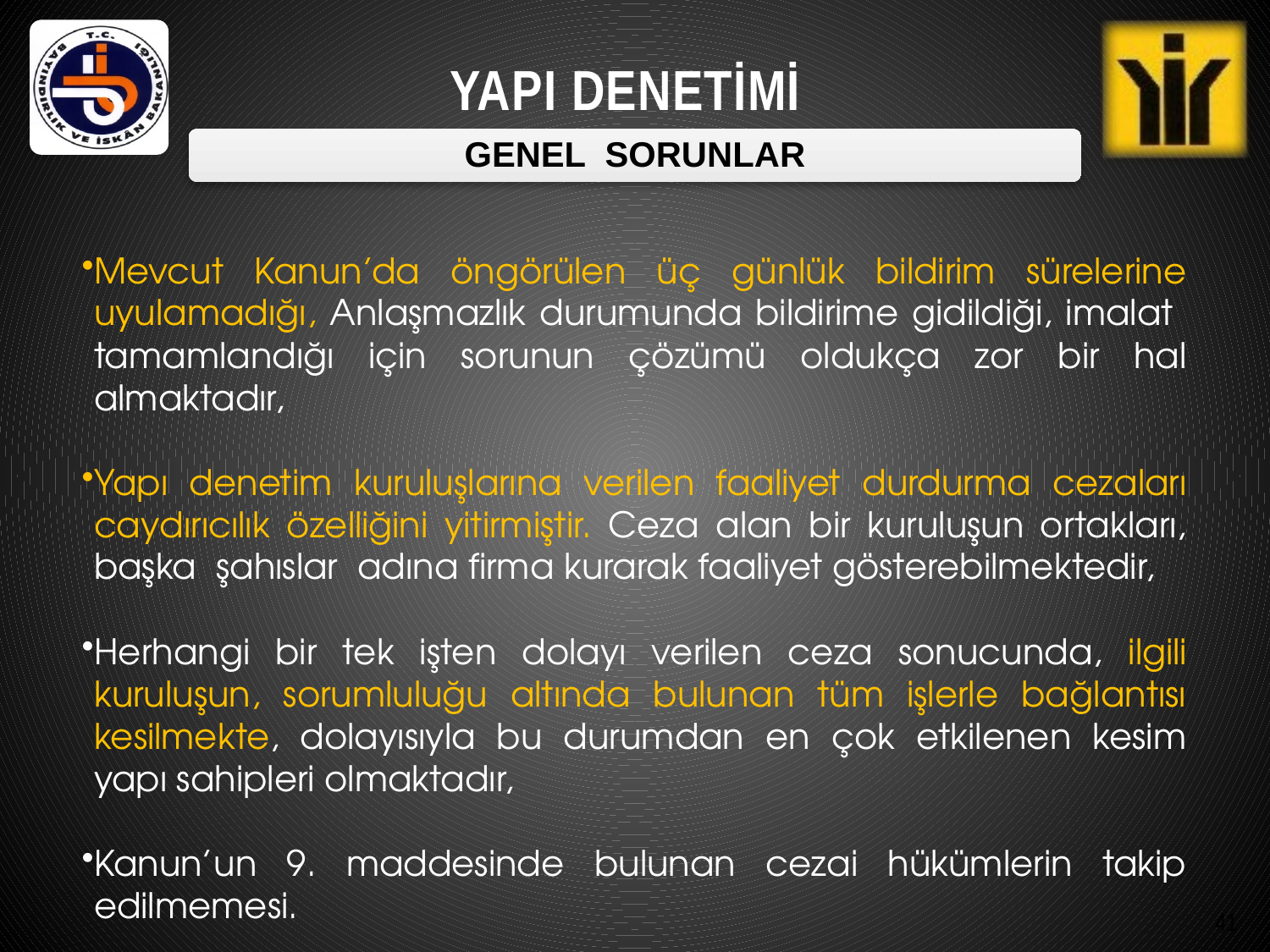

GENEL  SORUNLAR
Mevcut Kanun’da öngörülen üç günlük bildirim sürelerine uyulamadığı, Anlaşmazlık durumunda bildirime gidildiği, imalat  tamamlandığı için sorunun çözümü oldukça zor bir hal almaktadır,

Yapı denetim kuruluşlarına verilen faaliyet durdurma cezaları caydırıcılık özelliğini yitirmiştir. Ceza alan bir kuruluşun ortakları, başka  şahıslar  adına firma kurarak faaliyet gösterebilmektedir,

Herhangi bir tek işten dolayı verilen ceza sonucunda, ilgili kuruluşun, sorumluluğu altında bulunan tüm işlerle bağlantısı kesilmekte, dolayısıyla bu durumdan en çok etkilenen kesim yapı sahipleri olmaktadır,

Kanun’un 9. maddesinde bulunan cezai hükümlerin takip edilmemesi.
41